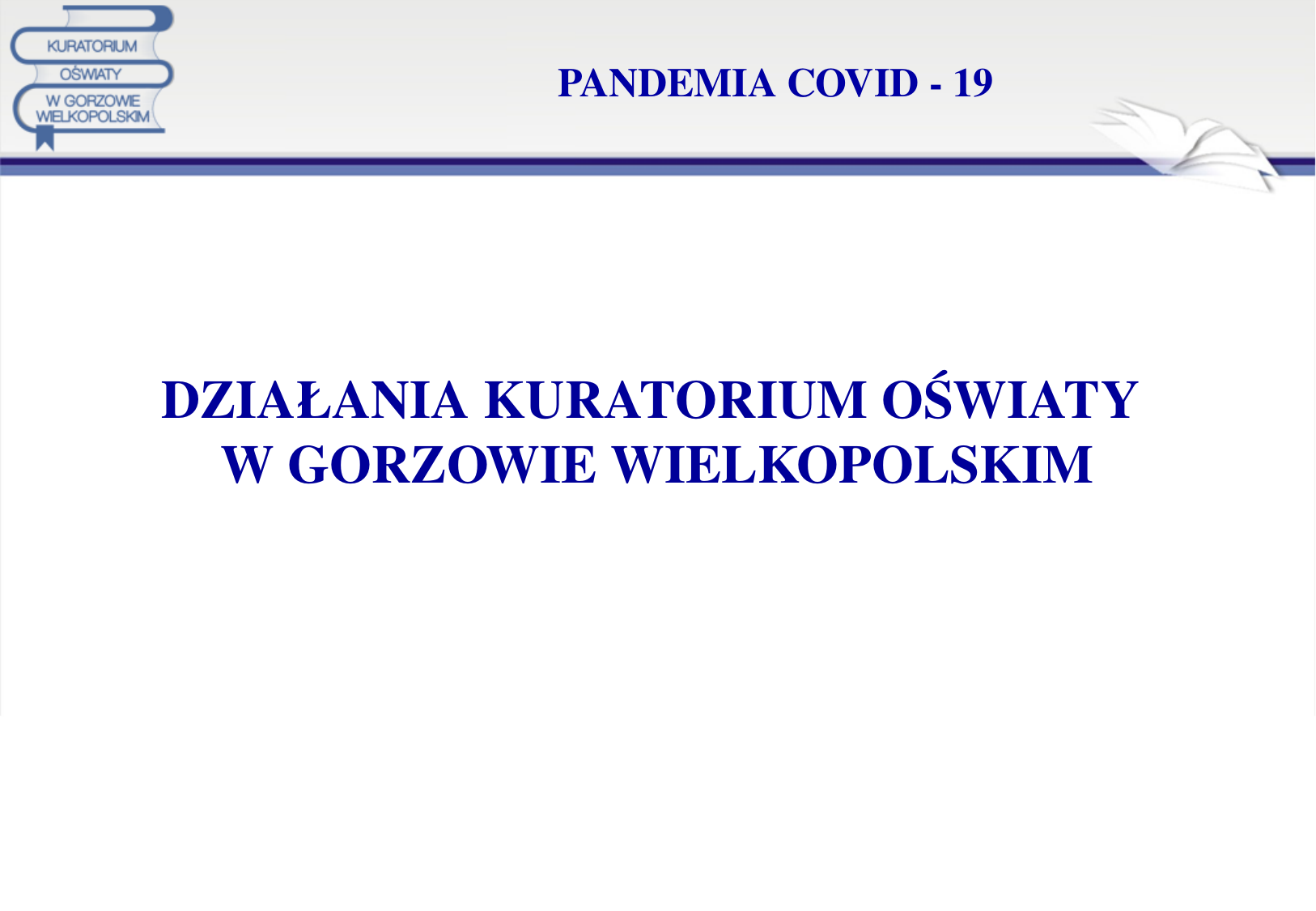

# PANDEMIA COVID - 19

DZIAŁANIA KURATORIUM OŚWIATY
W GORZOWIE WIELKOPOLSKIM